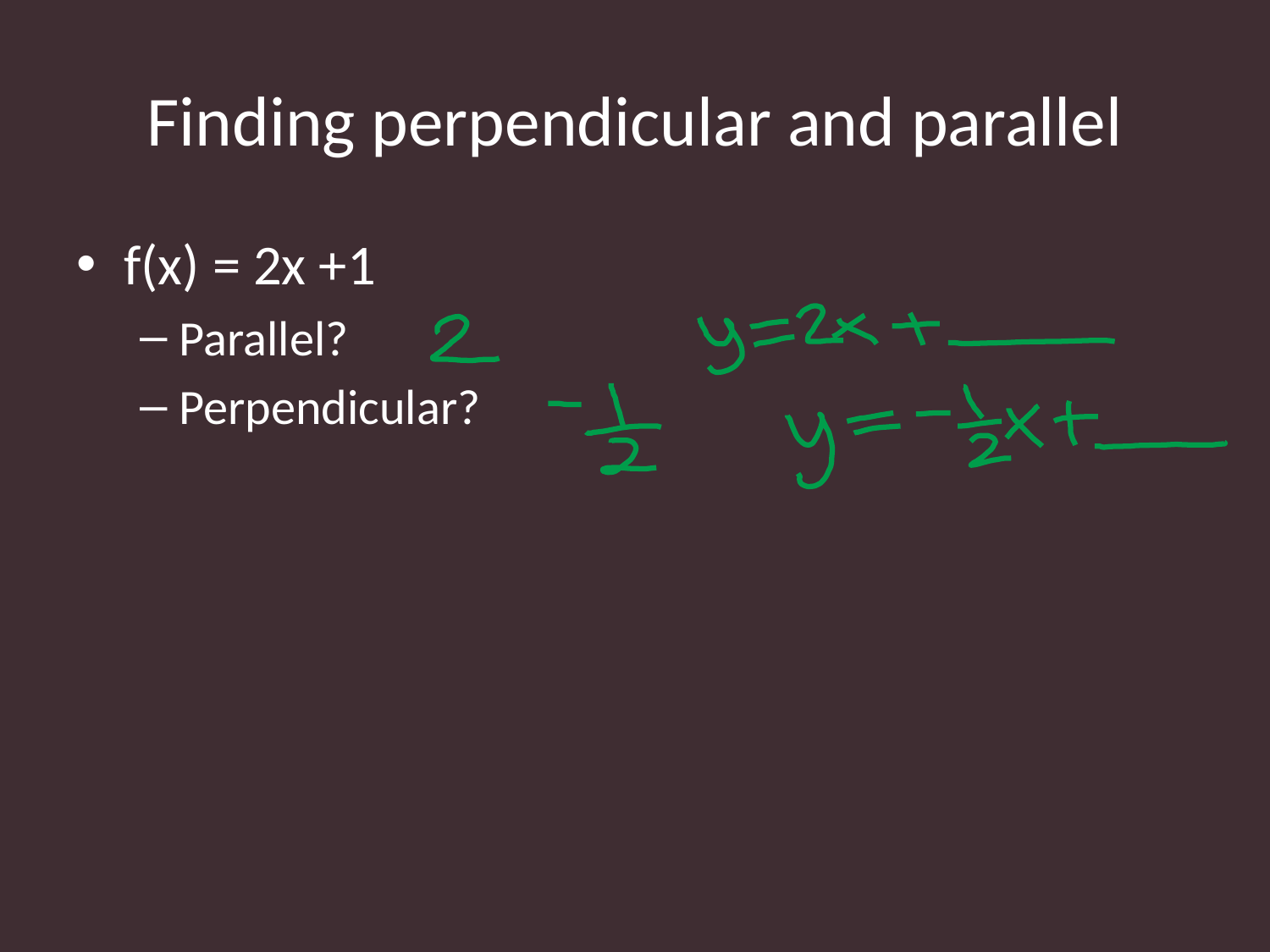

# Finding perpendicular and parallel
f(x) = 2x +1
Parallel?
Perpendicular?